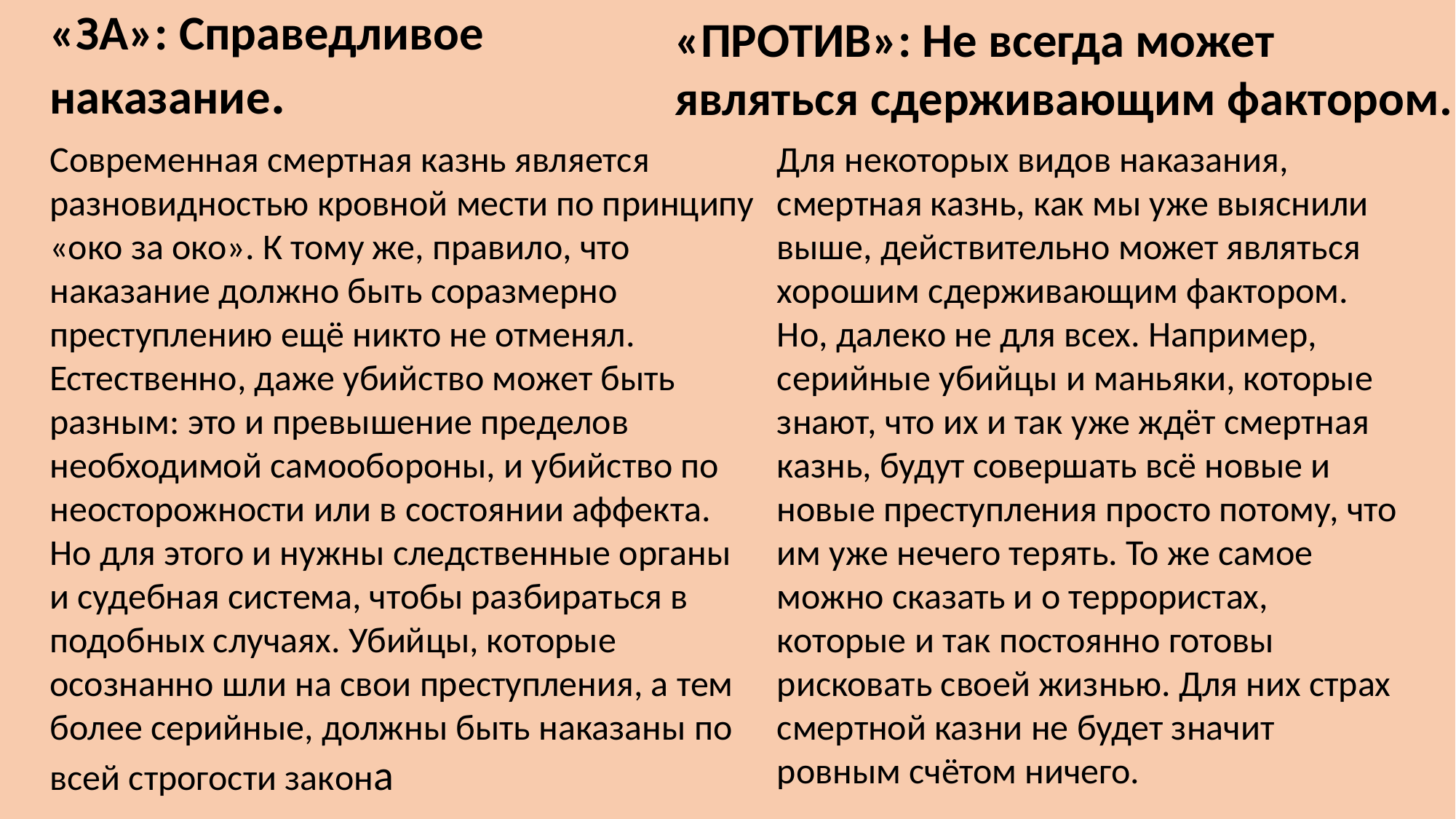

«ЗА»: Справедливое наказание.
«ПРОТИВ»: Не всегда может являться сдерживающим фактором.
Современная смертная казнь является разновидностью кровной мести по принципу «око за око». К тому же, правило, что наказание должно быть соразмерно преступлению ещё никто не отменял. Естественно, даже убийство может быть разным: это и превышение пределов необходимой самообороны, и убийство по неосторожности или в состоянии аффекта. Но для этого и нужны следственные органы и судебная система, чтобы разбираться в подобных случаях. Убийцы, которые осознанно шли на свои преступления, а тем более серийные, должны быть наказаны по всей строгости закона
Для некоторых видов наказания, смертная казнь, как мы уже выяснили выше, действительно может являться хорошим сдерживающим фактором. Но, далеко не для всех. Например, серийные убийцы и маньяки, которые знают, что их и так уже ждёт смертная казнь, будут совершать всё новые и новые преступления просто потому, что им уже нечего терять. То же самое можно сказать и о террористах, которые и так постоянно готовы рисковать своей жизнью. Для них страх смертной казни не будет значит ровным счётом ничего.